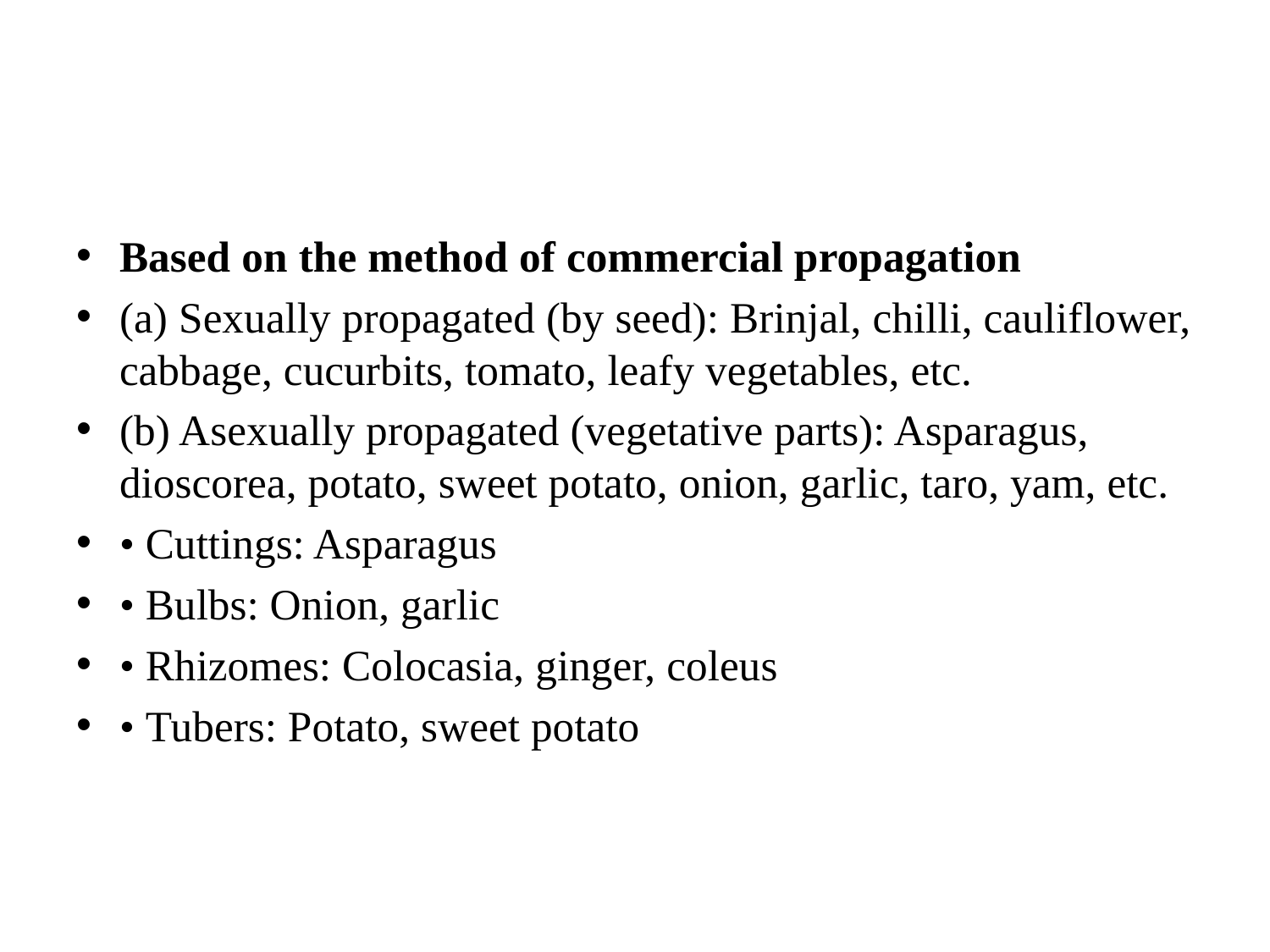

#
Based on the method of commercial propagation
(a) Sexually propagated (by seed): Brinjal, chilli, cauliflower, cabbage, cucurbits, tomato, leafy vegetables, etc.
(b) Asexually propagated (vegetative parts): Asparagus, dioscorea, potato, sweet potato, onion, garlic, taro, yam, etc.
• Cuttings: Asparagus
• Bulbs: Onion, garlic
• Rhizomes: Colocasia, ginger, coleus
• Tubers: Potato, sweet potato